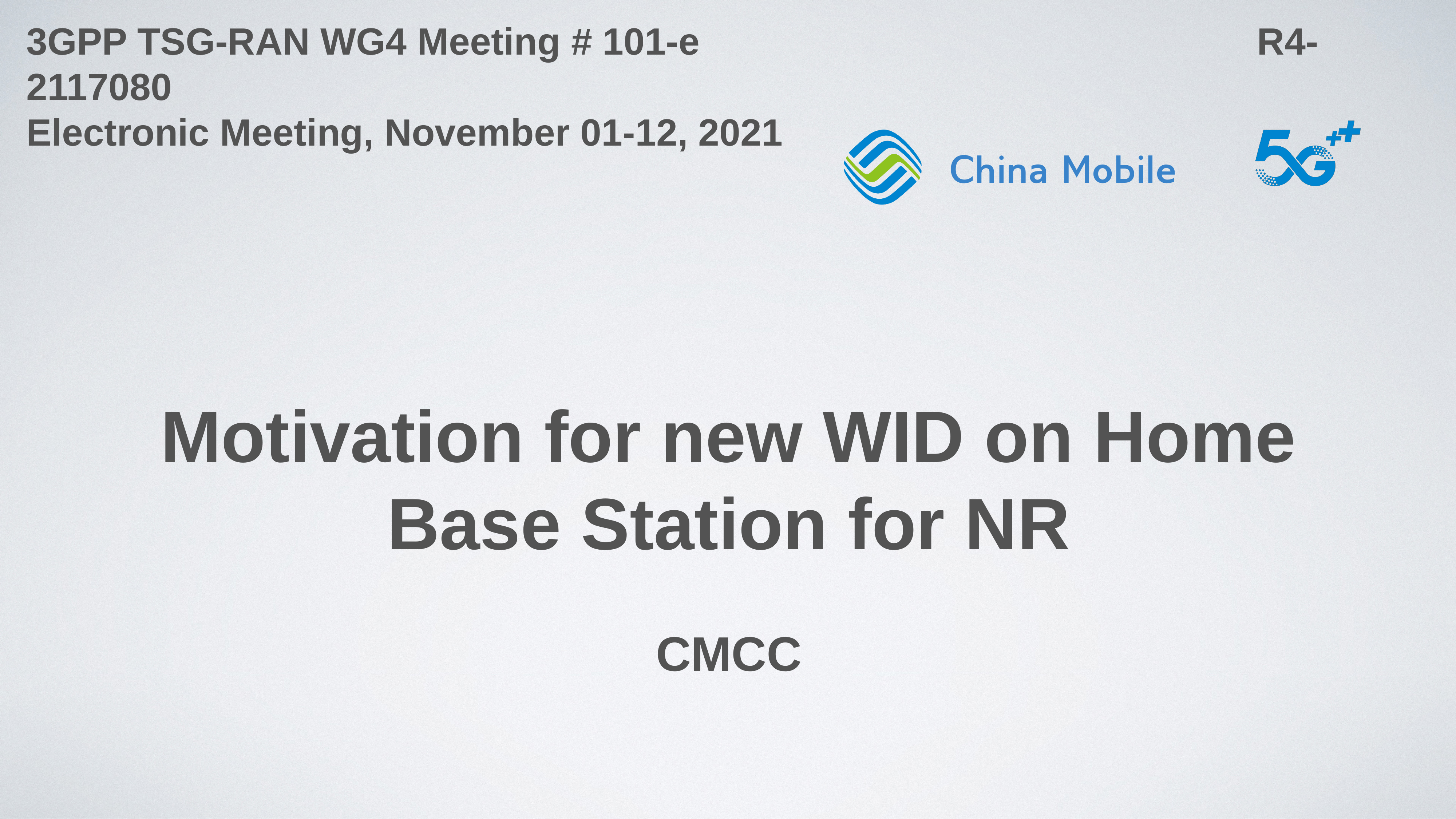

3GPP TSG-RAN WG4 Meeting # 101-e                                                     R4-2117080
Electronic Meeting, November 01-12, 2021

Motivation for new WID on Home Base Station for NR

CMCC